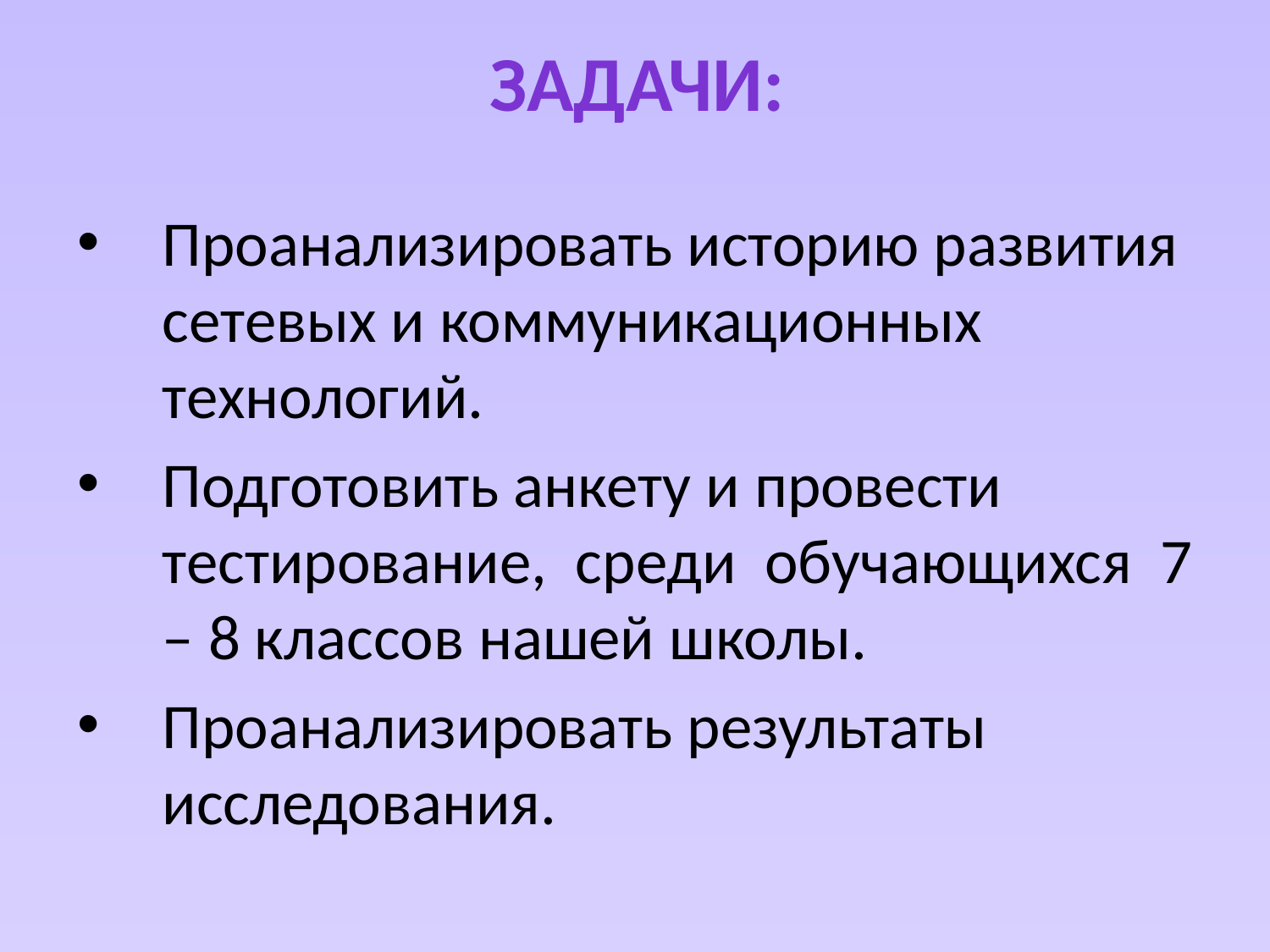

# Задачи:
Проанализировать историю развития сетевых и коммуникационных технологий.
Подготовить анкету и провести тестирование,  среди  обучающихся  7 – 8 классов нашей школы.
Проанализировать результаты исследования.